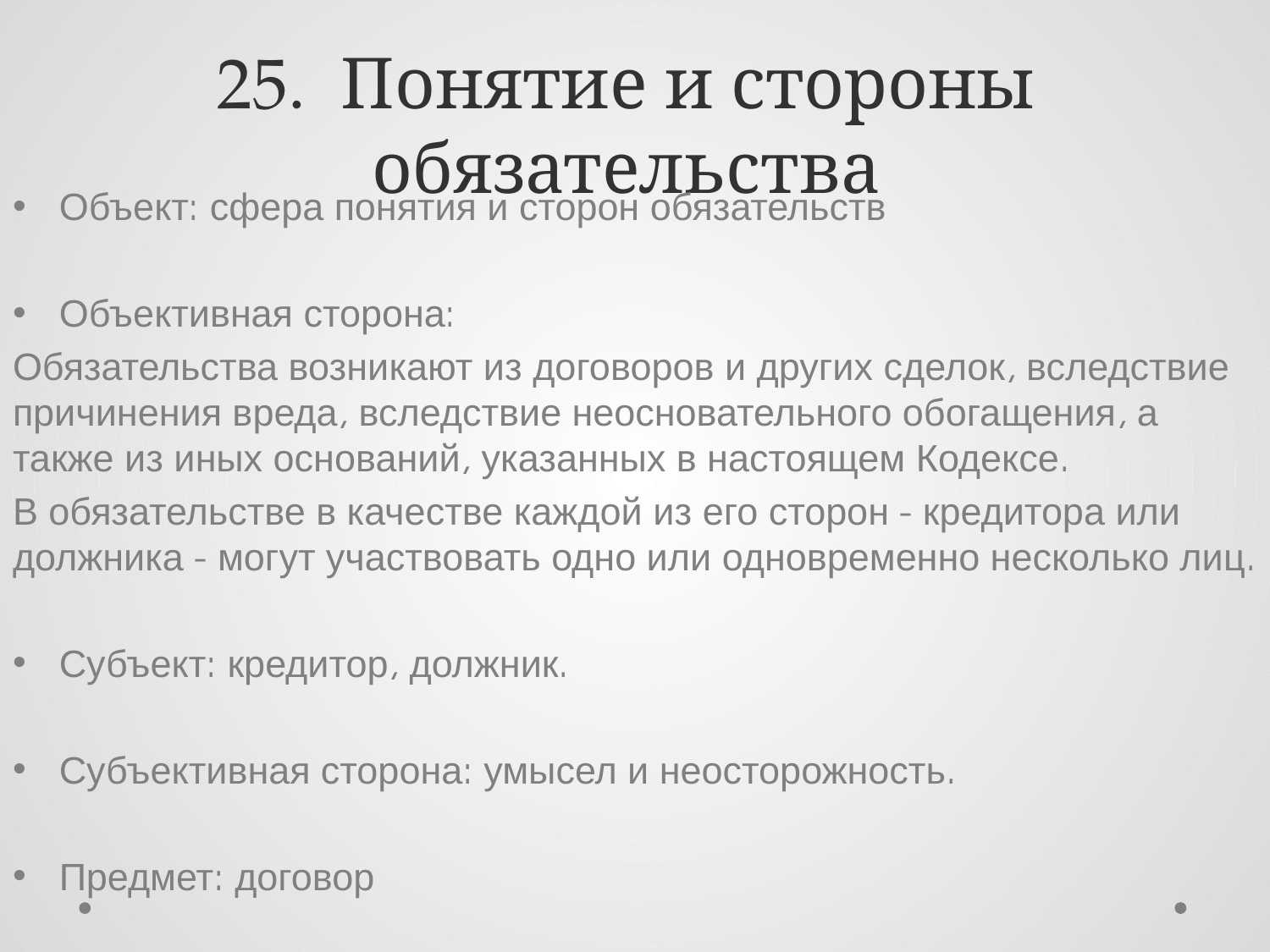

# 25.  Понятие и стороны обязательства
Объект: сфера понятия и сторон обязательств

Объективная сторона:
Обязательства возникают из договоров и других сделок, вследствие причинения вреда, вследствие неосновательного обогащения, а также из иных оснований, указанных в настоящем Кодексе.
В обязательстве в качестве каждой из его сторон - кредитора или должника - могут участвовать одно или одновременно несколько лиц.

Субъект: кредитор, должник.

Субъективная сторона: умысел и неосторожность.

Предмет: договор